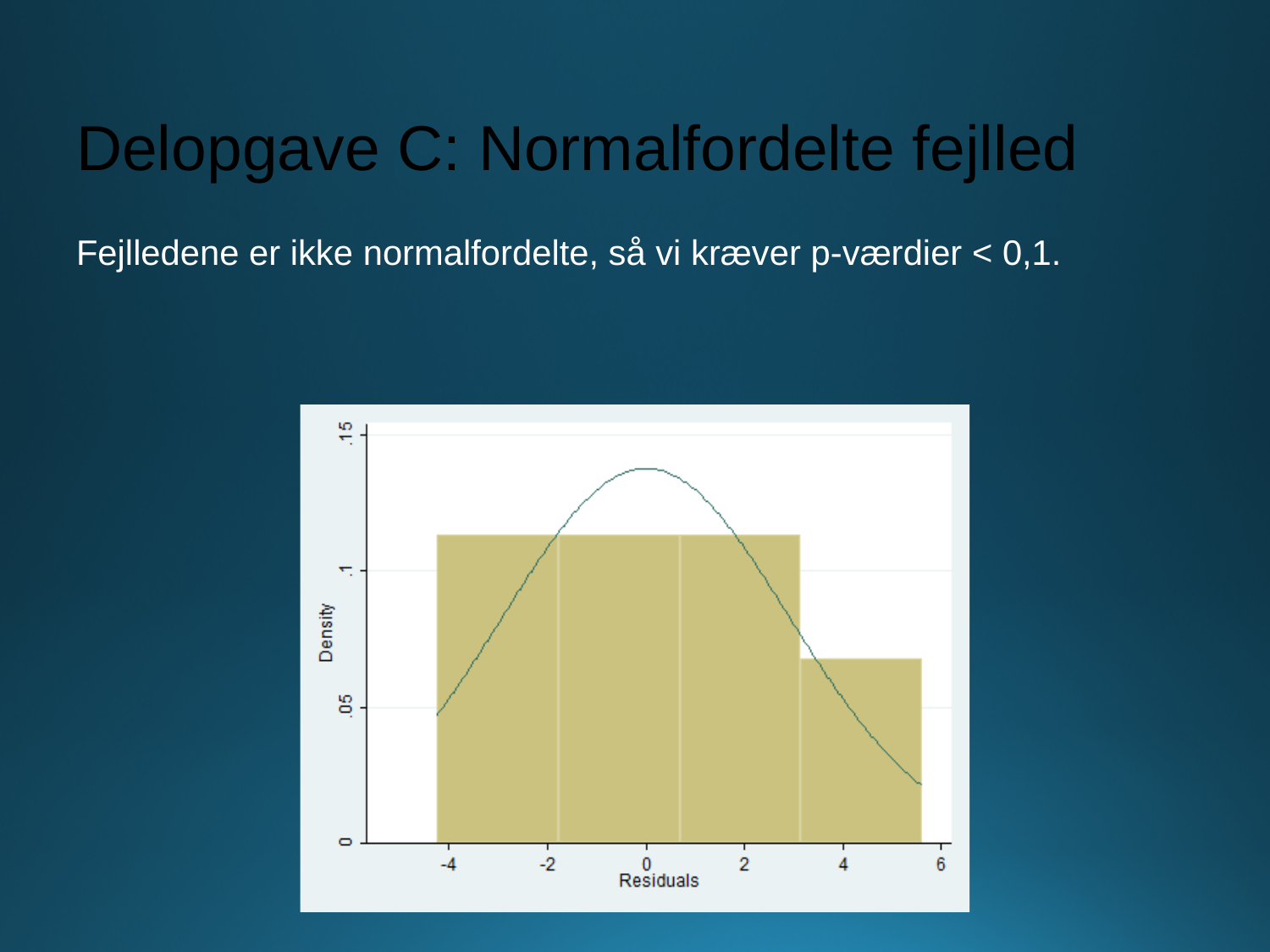

# Delopgave C: Normalfordelte fejlled
Fejlledene er ikke normalfordelte, så vi kræver p-værdier < 0,1.